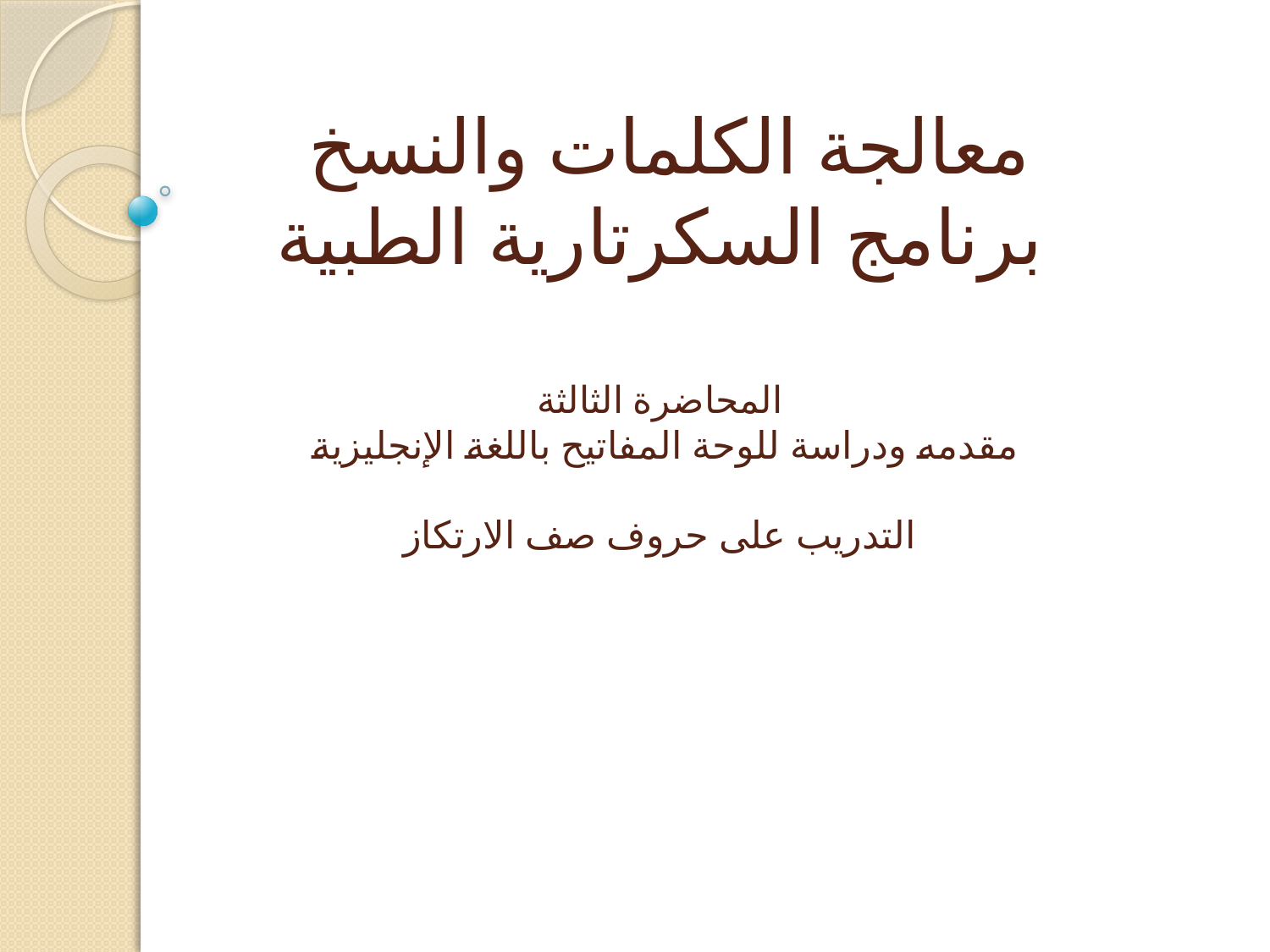

# معالجة الكلمات والنسخ برنامج السكرتارية الطبية
المحاضرة الثالثة
مقدمه ودراسة للوحة المفاتيح باللغة الإنجليزية
التدريب على حروف صف الارتكاز